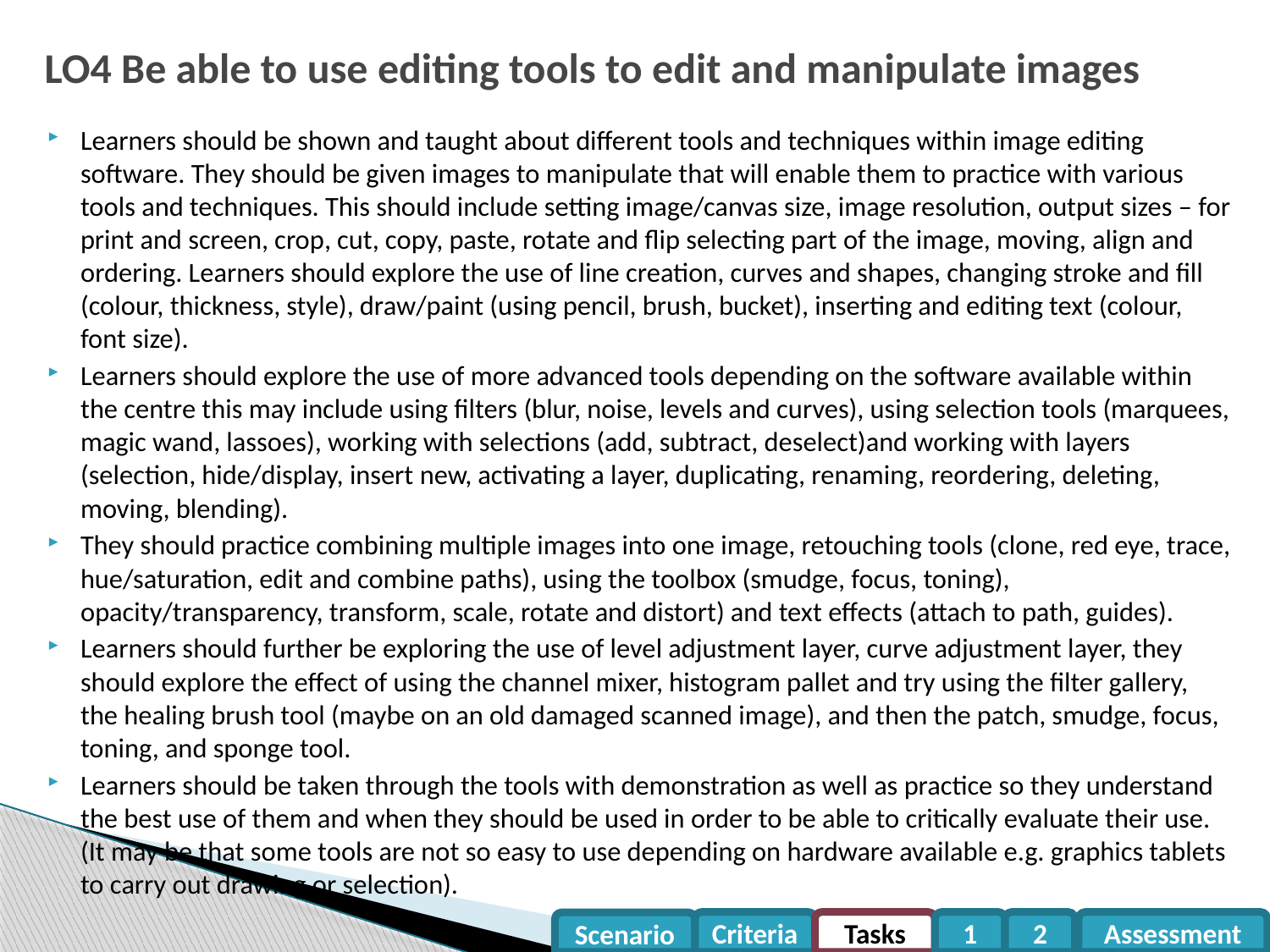

# LO4 Be able to use editing tools to edit and manipulate images
Learners should be shown and taught about different tools and techniques within image editing software. They should be given images to manipulate that will enable them to practice with various tools and techniques. This should include setting image/canvas size, image resolution, output sizes – for print and screen, crop, cut, copy, paste, rotate and flip selecting part of the image, moving, align and ordering. Learners should explore the use of line creation, curves and shapes, changing stroke and fill (colour, thickness, style), draw/paint (using pencil, brush, bucket), inserting and editing text (colour, font size).
Learners should explore the use of more advanced tools depending on the software available within the centre this may include using filters (blur, noise, levels and curves), using selection tools (marquees, magic wand, lassoes), working with selections (add, subtract, deselect)and working with layers (selection, hide/display, insert new, activating a layer, duplicating, renaming, reordering, deleting, moving, blending).
They should practice combining multiple images into one image, retouching tools (clone, red eye, trace, hue/saturation, edit and combine paths), using the toolbox (smudge, focus, toning), opacity/transparency, transform, scale, rotate and distort) and text effects (attach to path, guides).
Learners should further be exploring the use of level adjustment layer, curve adjustment layer, they should explore the effect of using the channel mixer, histogram pallet and try using the filter gallery, the healing brush tool (maybe on an old damaged scanned image), and then the patch, smudge, focus, toning, and sponge tool.
Learners should be taken through the tools with demonstration as well as practice so they understand the best use of them and when they should be used in order to be able to critically evaluate their use. (It may be that some tools are not so easy to use depending on hardware available e.g. graphics tablets to carry out drawing or selection).